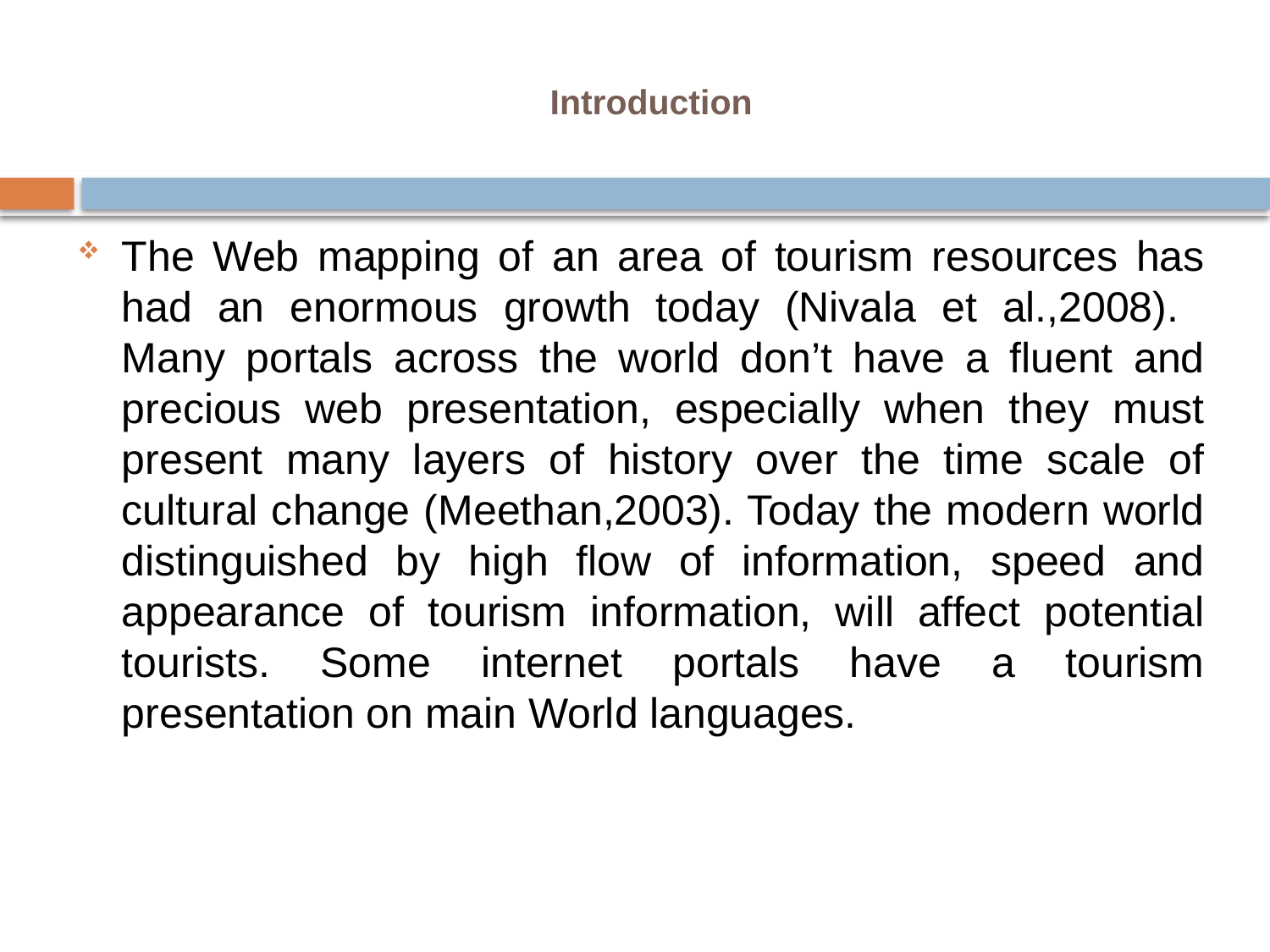

# Introduction
The Web mapping of an area of tourism resources has had an enormous growth today (Nivala et al.,2008).  Many portals across the world don’t have a fluent and precious web presentation, especially when they must present many layers of history over the time scale of cultural change (Meethan,2003). Today the modern world distinguished by high flow of information, speed and appearance of tourism information, will affect potential tourists. Some internet portals have a tourism presentation on main World languages.